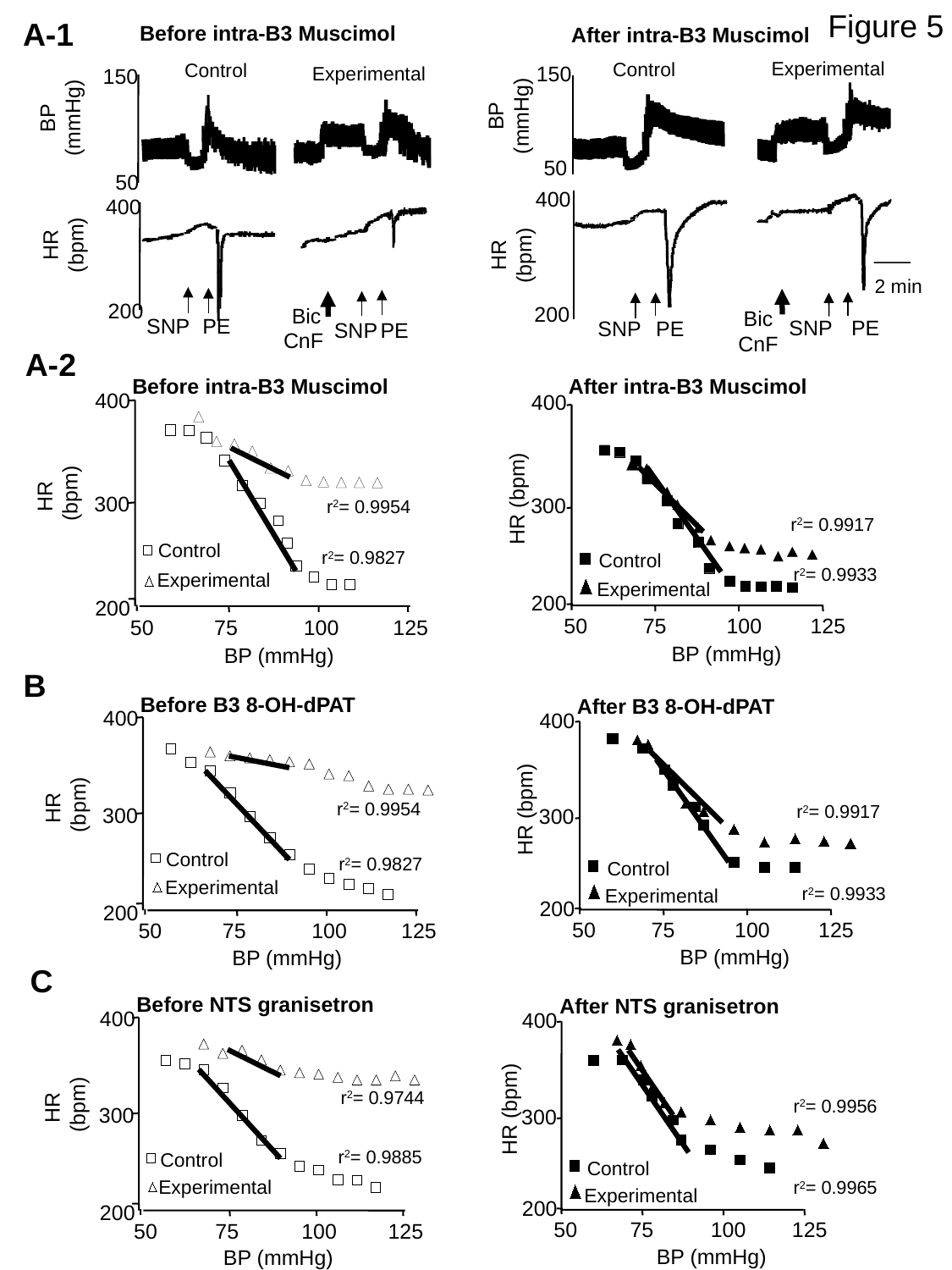

Figure 5
A-1
Before intra-B3 Muscimol
After intra-B3 Muscimol
 Experimental
 Control
 Control
 Experimental
150
150

BP
(mmHg)
BP
(mmHg)

50
50
400
400

HR
(bpm)

HR
(bpm)

2 min
Bic
CnF
Bic
CnF
200
200
PE
SNP
SNP
PE
SNP
PE
SNP
PE
A-2
Before intra-B3 Muscimol
After intra-B3 Muscimol
400
400

HR
(bpm)

HR (bpm)

r2= 0.9954
300
300

r2= 0.9917

 Control

r2= 0.9827

 Control

r2= 0.9933

 Experimental

 Experimental

200
200

50
75
100
125
50
75
100
125
BP (mmHg)
BP (mmHg)
B
Before B3 8-OH-dPAT
After B3 8-OH-dPAT
400
400

HR
(bpm)

HR (bpm)
r2= 0.9954
r2= 0.9917

300

300

 Control
r2= 0.9827

 Control

 Experimental

r2= 0.9933
 Experimental

200
200

50
75
100
125
50
75
100
125
BP (mmHg)
BP (mmHg)
C
Before NTS granisetron
After NTS granisetron
400
400

HR
(bpm)

r2= 0.9744

r2= 0.9956
HR (bpm)

300
300

r2= 0.9885
 Control

 Control

 Experimental
r2= 0.9965

 Experimental

200
200

50
75
100
125
50
75
100
125
BP (mmHg)
BP (mmHg)